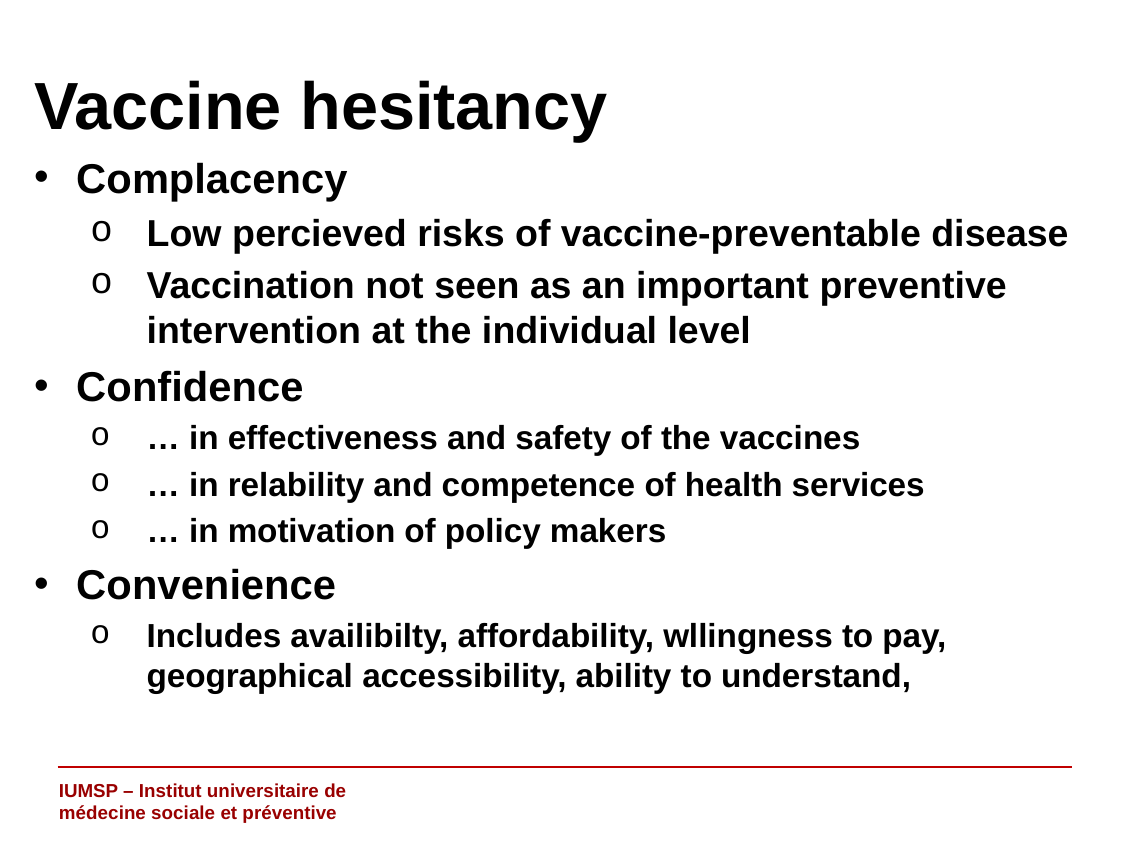

Vaccine hesitancy
Complacency
Low percieved risks of vaccine-preventable disease
Vaccination not seen as an important preventive intervention at the individual level
Confidence
… in effectiveness and safety of the vaccines
… in relability and competence of health services
… in motivation of policy makers
Convenience
Includes availibilty, affordability, wllingness to pay, geographical accessibility, ability to understand,